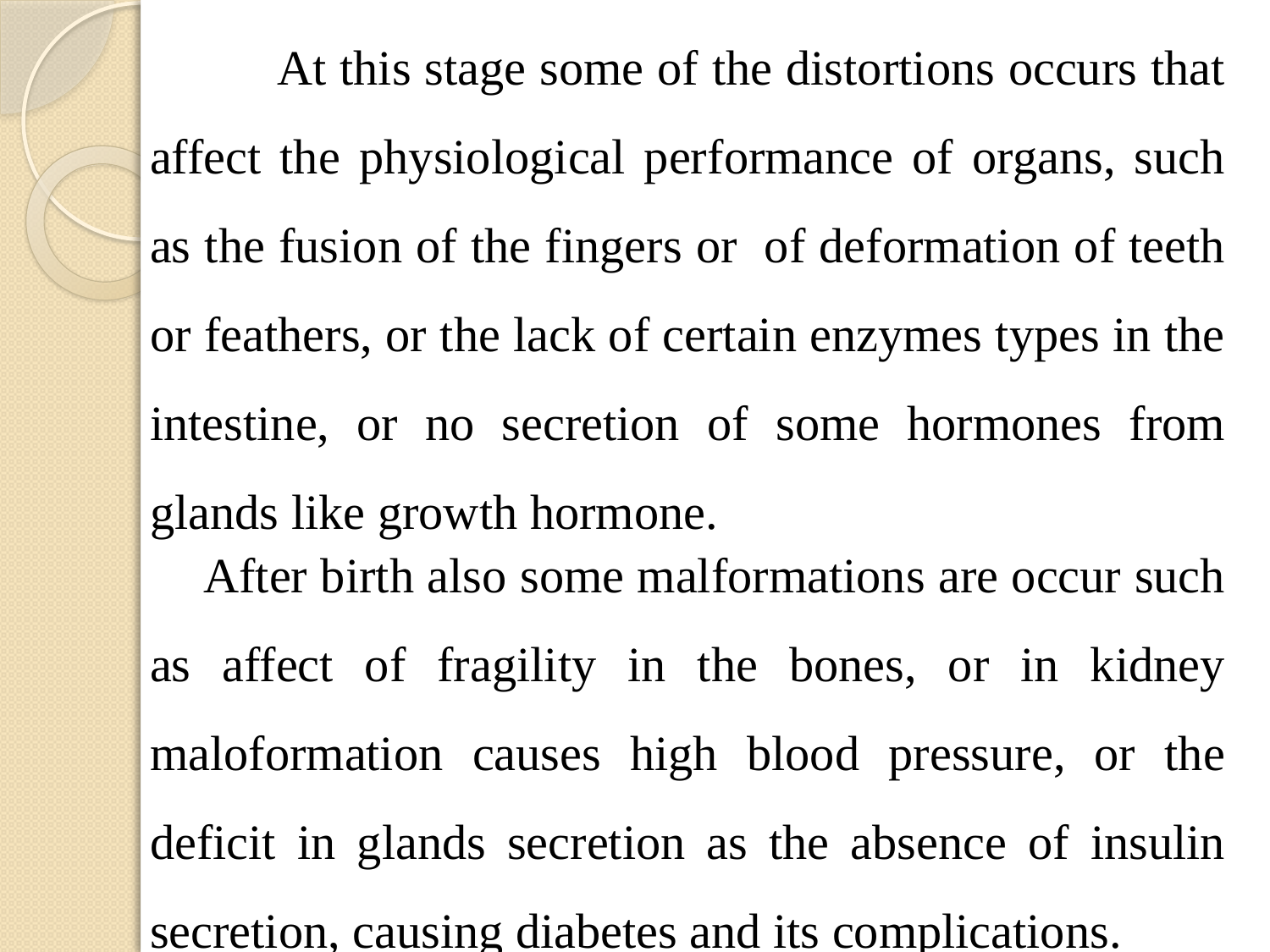

At this stage some of the distortions occurs that affect the physiological performance of organs, such as the fusion of the fingers or  of deformation of teeth or feathers, or the lack of certain enzymes types in the intestine, or no secretion of some hormones from glands like growth hormone.
     After birth also some malformations are occur such as affect of fragility in the bones, or in kidney maloformation causes high blood pressure, or the deficit in glands secretion as the absence of insulin secretion, causing diabetes and its complications.